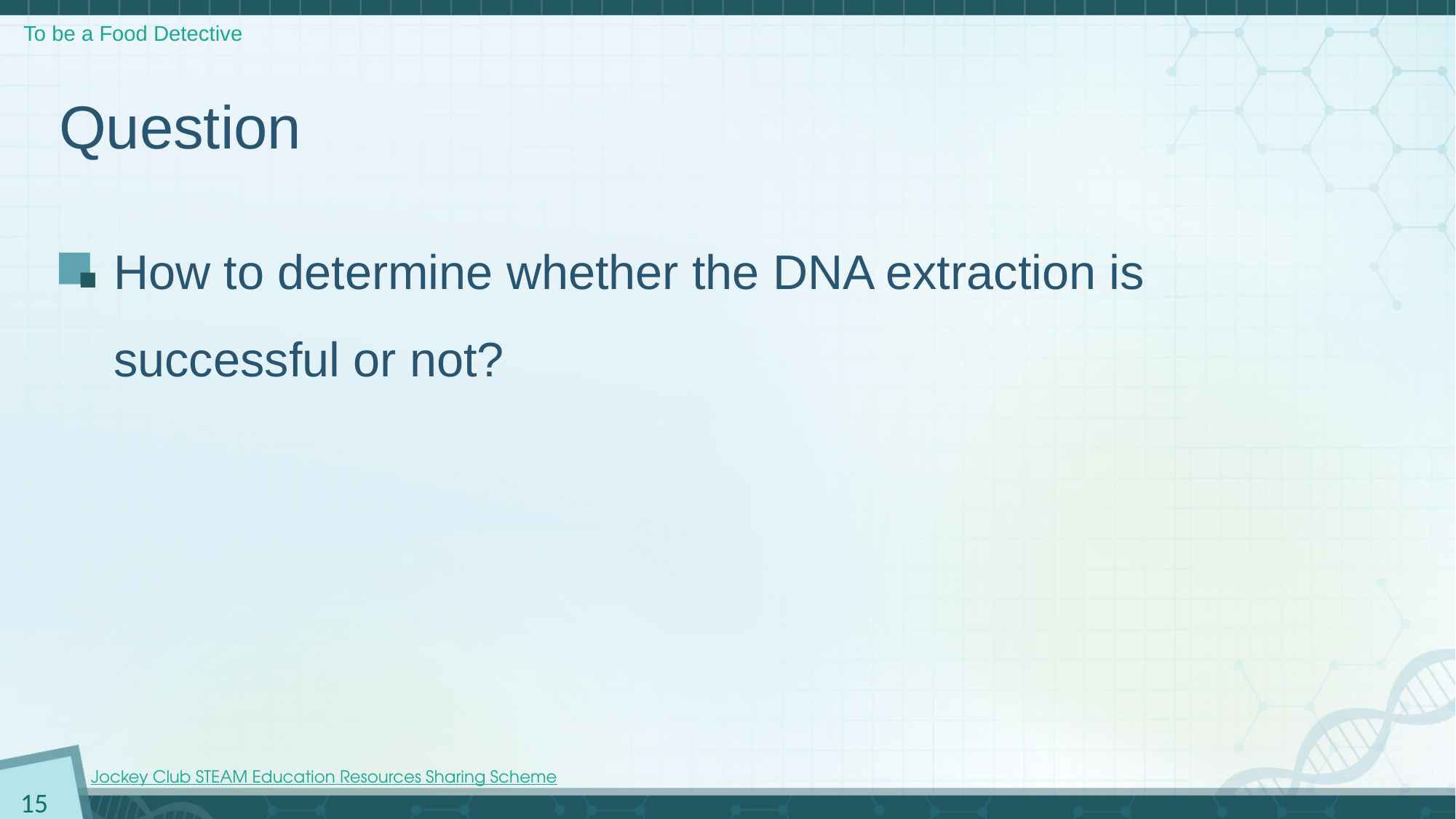

# Question
How to determine whether the DNA extraction is successful or not?

15